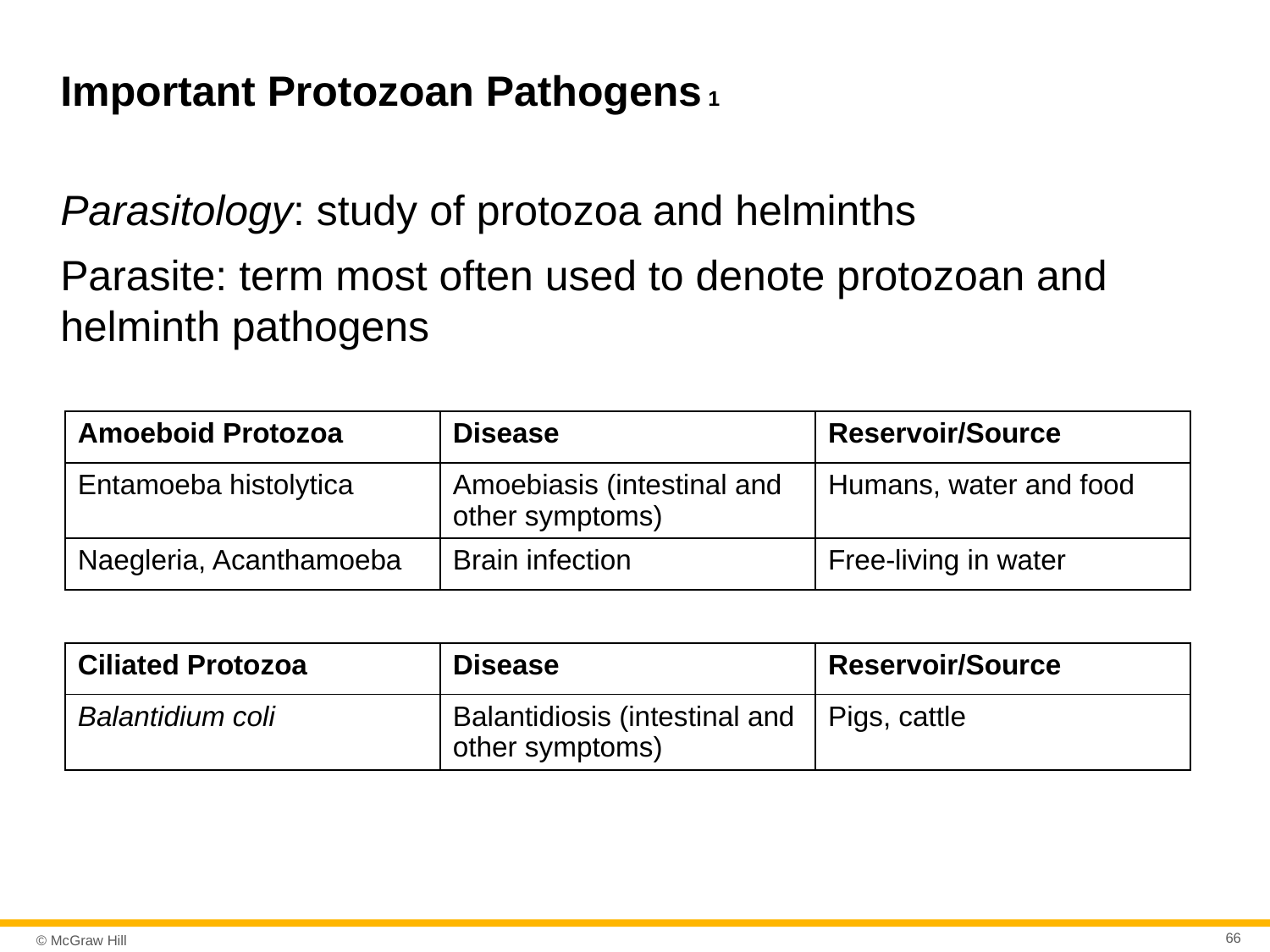

# Important Protozoan Pathogens 1
Parasitology: study of protozoa and helminths
Parasite: term most often used to denote protozoan and helminth pathogens
| Amoeboid Protozoa | Disease | Reservoir/Source |
| --- | --- | --- |
| Entamoeba histolytica | Amoebiasis (intestinal and other symptoms) | Humans, water and food |
| Naegleria, Acanthamoeba | Brain infection | Free-living in water |
| Ciliated Protozoa | Disease | Reservoir/Source |
| --- | --- | --- |
| Balantidium coli | Balantidiosis (intestinal and other symptoms) | Pigs, cattle |